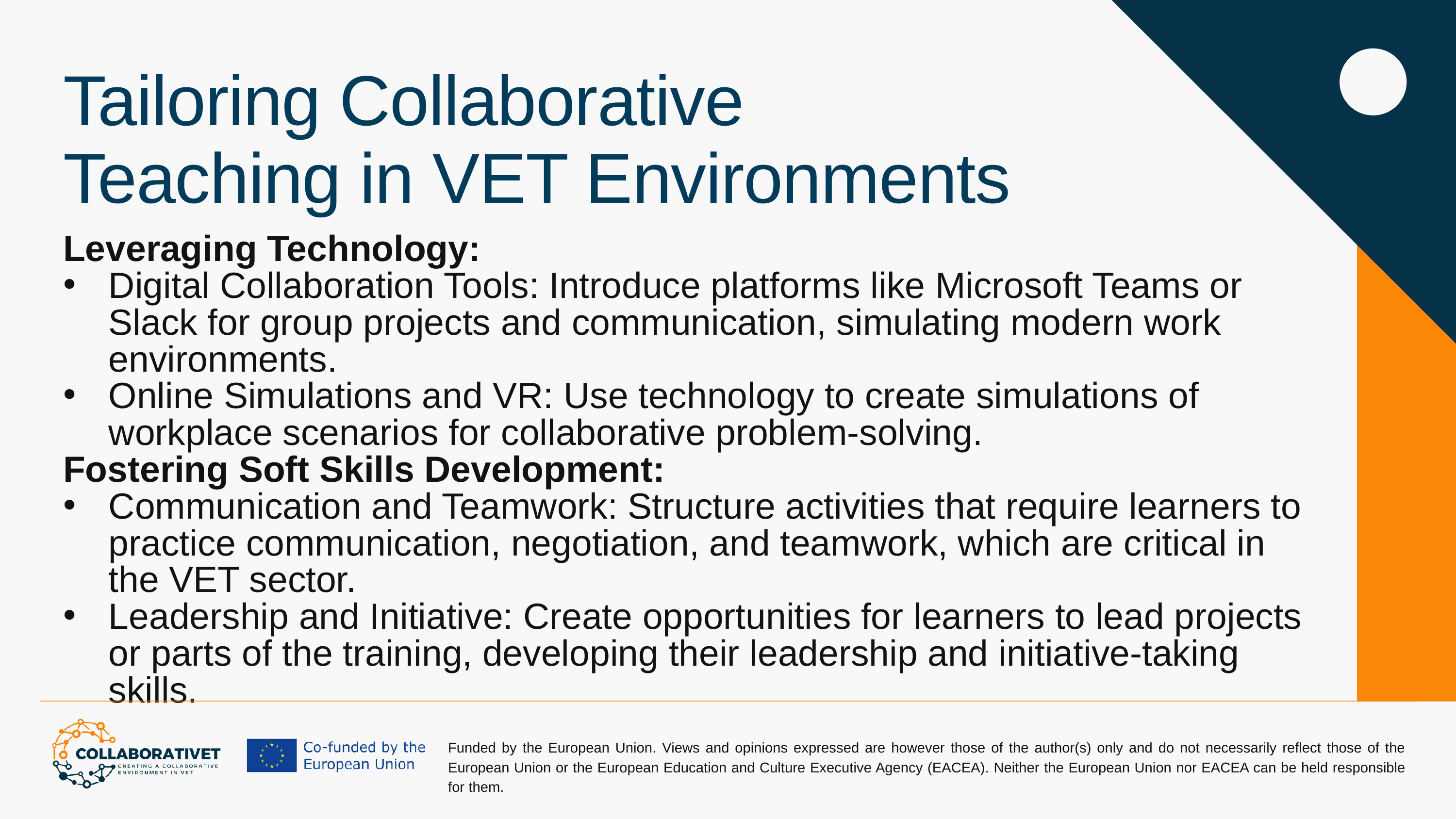

Tailoring Collaborative Teaching in VET Environments
Leveraging Technology:
Digital Collaboration Tools: Introduce platforms like Microsoft Teams or Slack for group projects and communication, simulating modern work environments.
Online Simulations and VR: Use technology to create simulations of workplace scenarios for collaborative problem-solving.
Fostering Soft Skills Development:
Communication and Teamwork: Structure activities that require learners to practice communication, negotiation, and teamwork, which are critical in the VET sector.
Leadership and Initiative: Create opportunities for learners to lead projects or parts of the training, developing their leadership and initiative-taking skills.

Funded by the European Union. Views and opinions expressed are however those of the author(s) only and do not necessarily reflect those of the European Union or the European Education and Culture Executive Agency (EACEA). Neither the European Union nor EACEA can be held responsible for them.